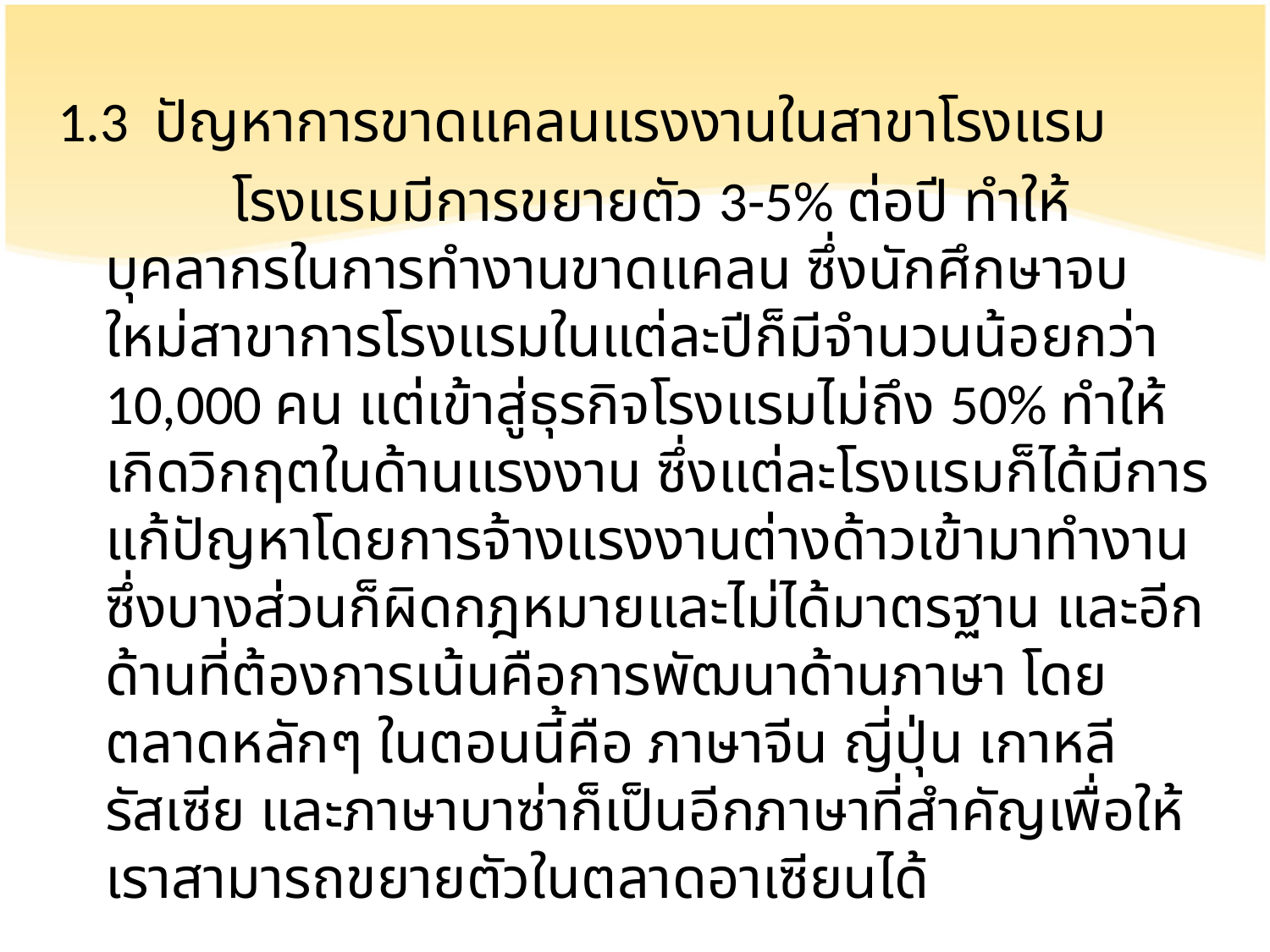

1.3  ปัญหาการขาดแคลนแรงงานในสาขาโรงแรม
		โรงแรมมีการขยายตัว 3-5% ต่อปี ทำให้บุคลากรในการทำงานขาดแคลน ซึ่งนักศึกษาจบใหม่สาขาการโรงแรมในแต่ละปีก็มีจำนวนน้อยกว่า 10,000 คน แต่เข้าสู่ธุรกิจโรงแรมไม่ถึง 50% ทำให้เกิดวิกฤตในด้านแรงงาน ซึ่งแต่ละโรงแรมก็ได้มีการแก้ปัญหาโดยการจ้างแรงงานต่างด้าวเข้ามาทำงาน ซึ่งบางส่วนก็ผิดกฎหมายและไม่ได้มาตรฐาน และอีกด้านที่ต้องการเน้นคือการพัฒนาด้านภาษา โดยตลาดหลักๆ ในตอนนี้คือ ภาษาจีน ญี่ปุ่น เกาหลี รัสเซีย และภาษาบาซ่าก็เป็นอีกภาษาที่สำคัญเพื่อให้เราสามารถขยายตัวในตลาดอาเซียนได้